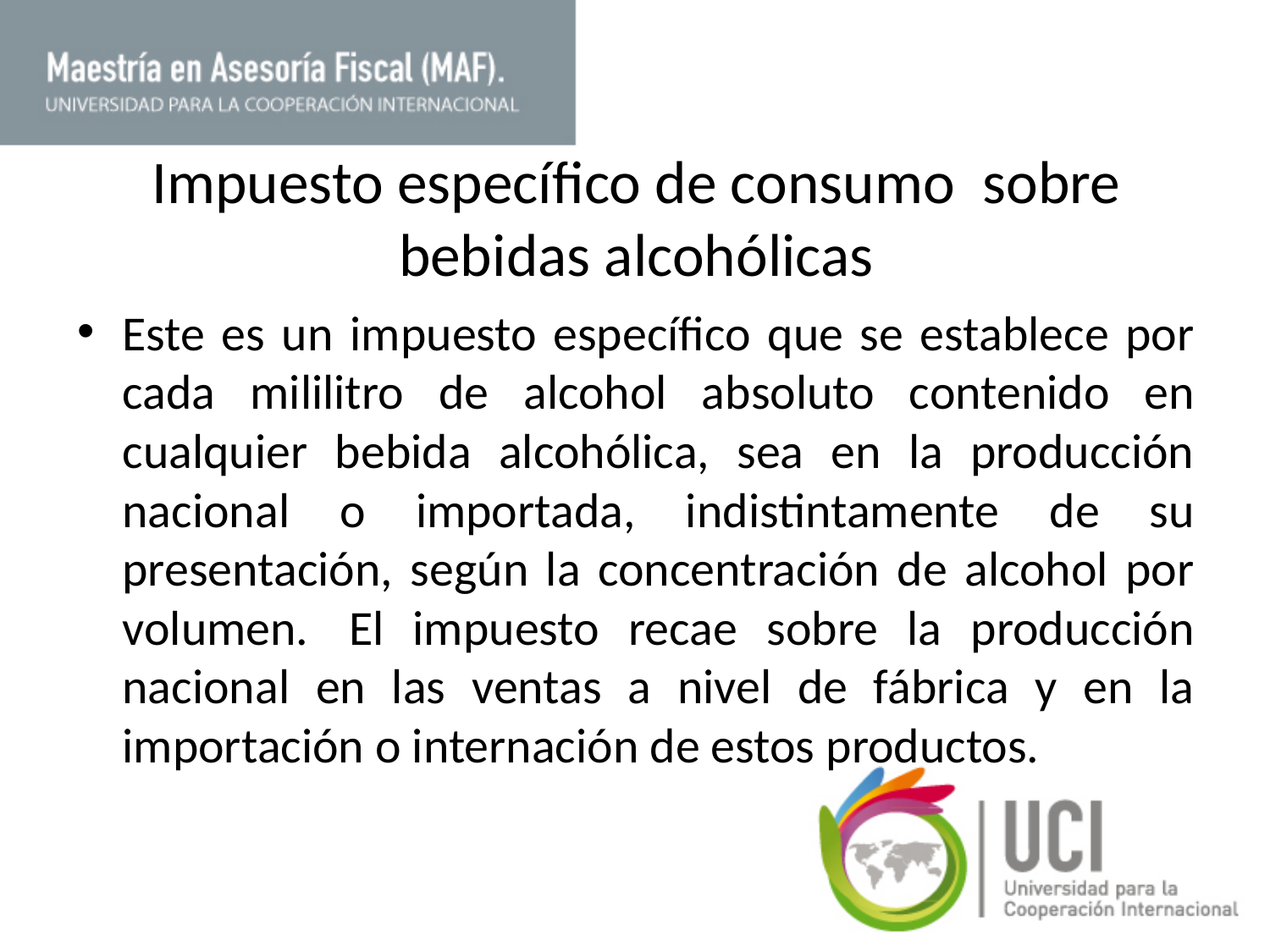

# Impuesto específico de consumo  sobre bebidas alcohólicas
Este es un impuesto específico que se establece por cada mililitro de alcohol absoluto contenido en cualquier bebida alcohólica, sea en la producción nacional o importada, indistintamente de su presentación, según la concentración de alcohol por volumen.  El impuesto recae sobre la producción nacional en las ventas a nivel de fábrica y en la importación o internación de estos productos.